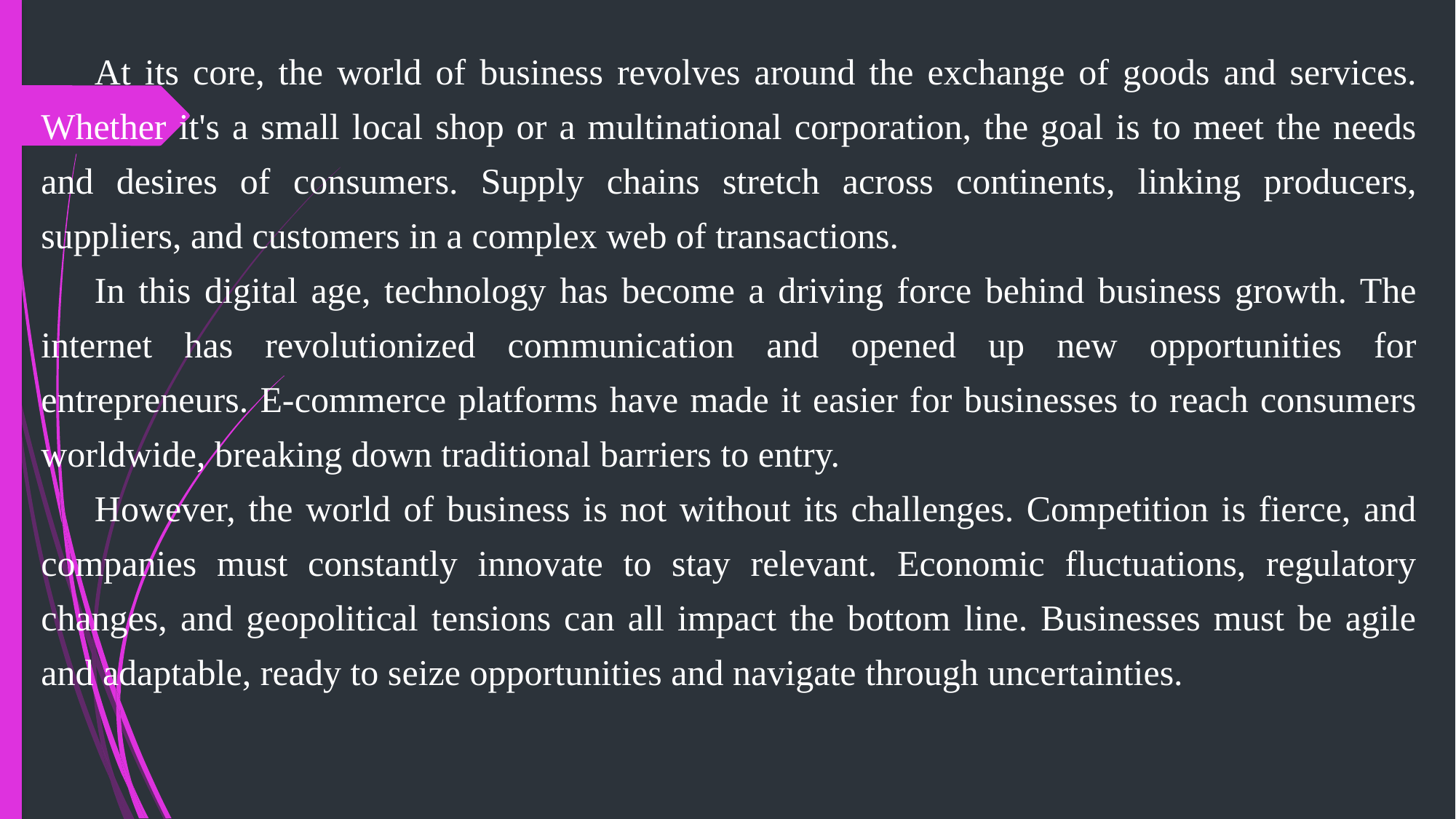

At its core, the world of business revolves around the exchange of goods and services. Whether it's a small local shop or a multinational corporation, the goal is to meet the needs and desires of consumers. Supply chains stretch across continents, linking producers, suppliers, and customers in a complex web of transactions.
In this digital age, technology has become a driving force behind business growth. The internet has revolutionized communication and opened up new opportunities for entrepreneurs. E-commerce platforms have made it easier for businesses to reach consumers worldwide, breaking down traditional barriers to entry.
However, the world of business is not without its challenges. Competition is fierce, and companies must constantly innovate to stay relevant. Economic fluctuations, regulatory changes, and geopolitical tensions can all impact the bottom line. Businesses must be agile and adaptable, ready to seize opportunities and navigate through uncertainties.